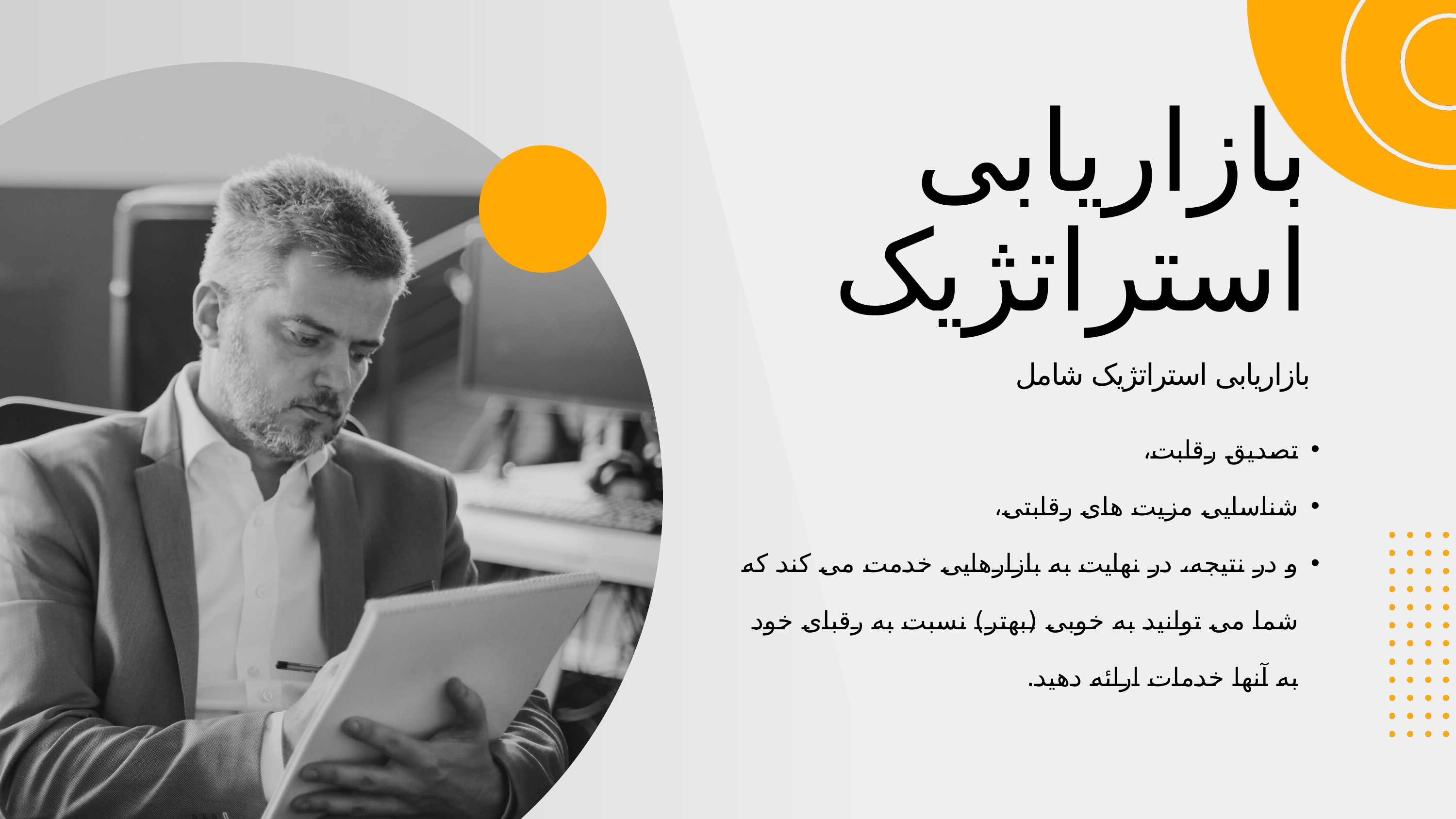

بازاریابی استراتژیک

بازاریابی استراتژیک شامل
تصدیق رقابت،
شناسایی مزیت های رقابتی،
و در نتیجه، در نهایت به بازارهایی خدمت می کند که شما می توانید به خوبی (بهتر) نسبت به رقبای خود به آنها خدمات ارائه دهید.